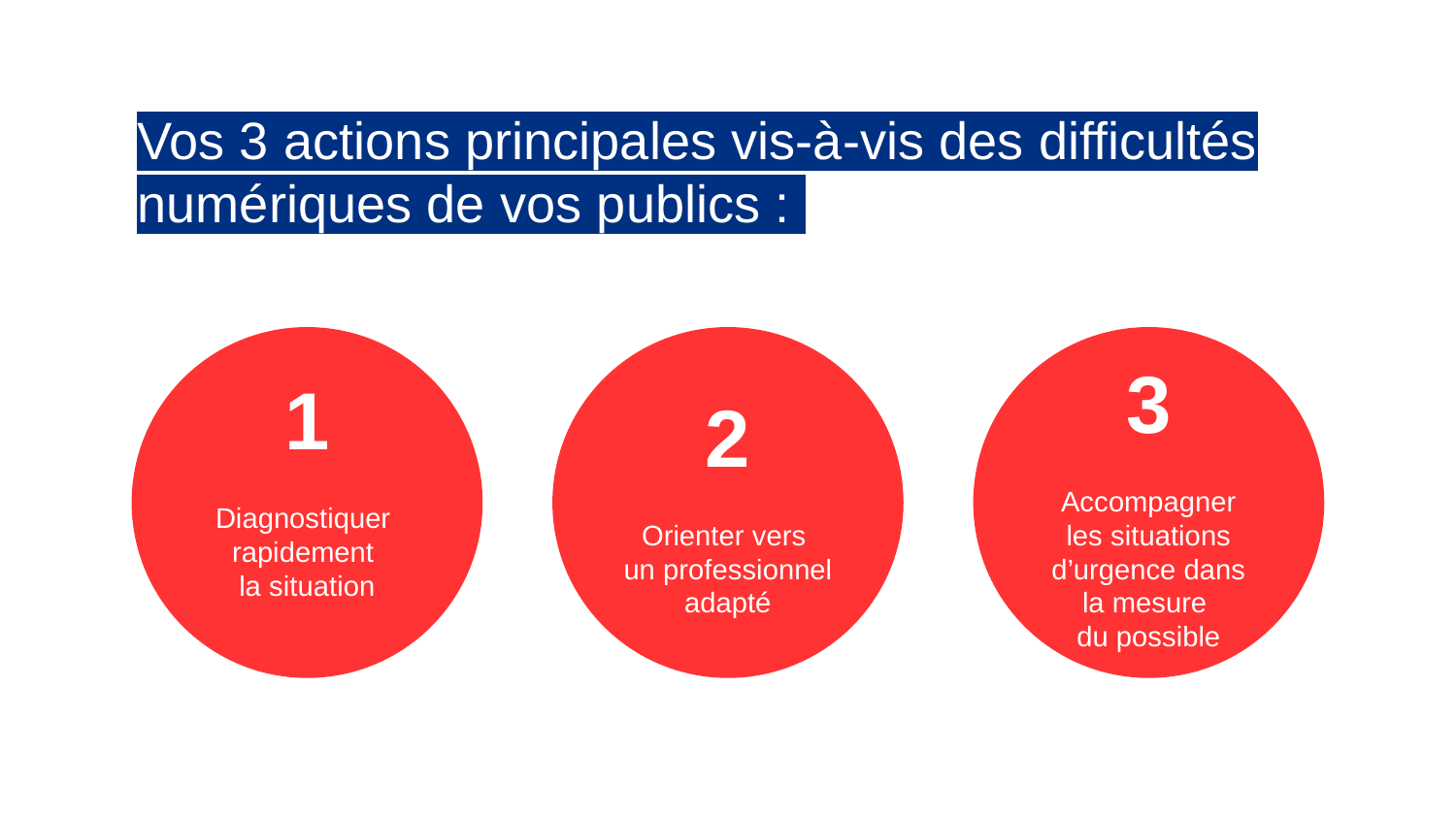

Vos 3 actions principales vis-à-vis des difficultés numériques de vos publics :
1

Diagnostiquer
rapidement
la situation

2

Orienter vers
un professionnel adapté
3

Accompagner les situations d’urgence dans la mesure
du possible